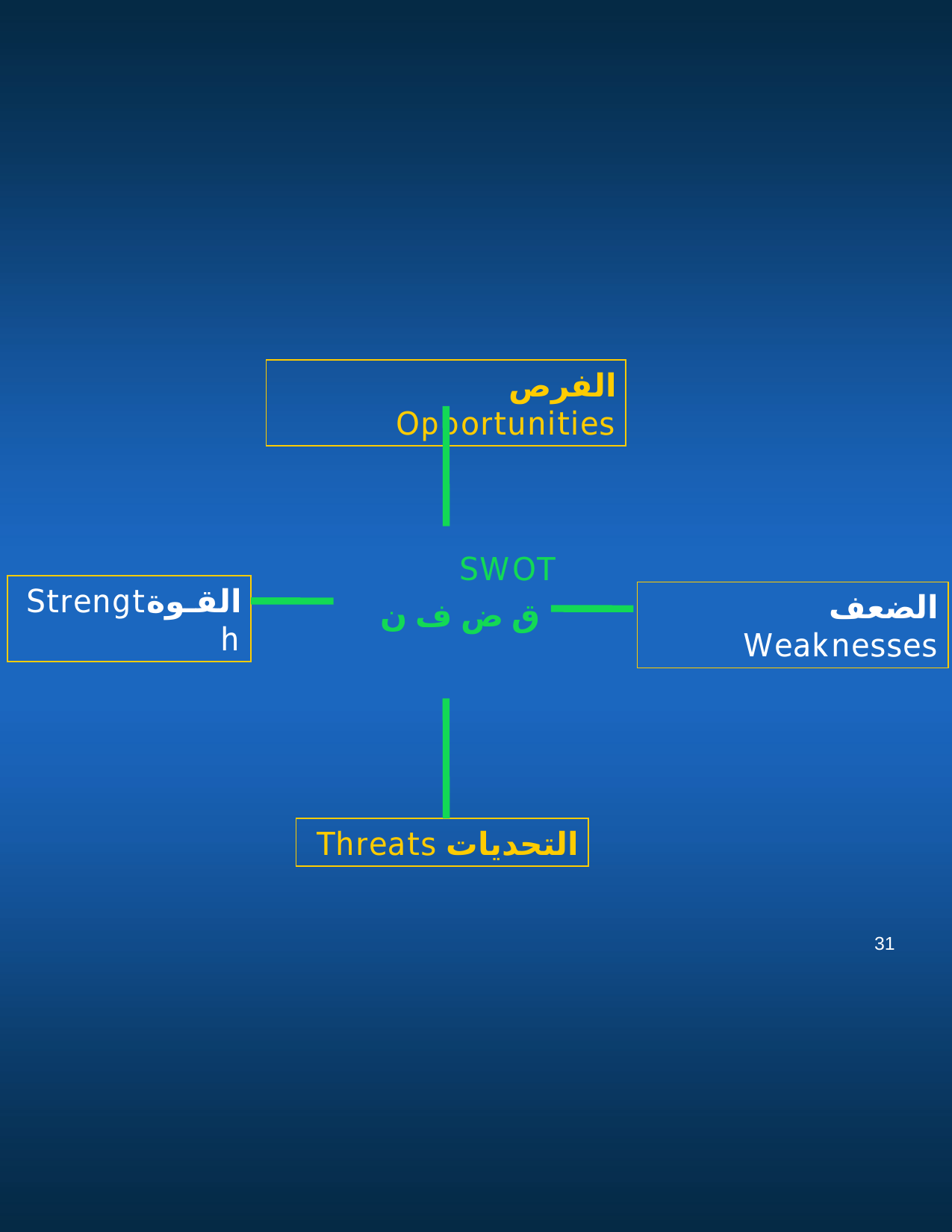

الفرص  Opportunities
SWOT
  ق ض ف ن
القـوةStrength
الضعف Weaknesses
التحديات Threats
31